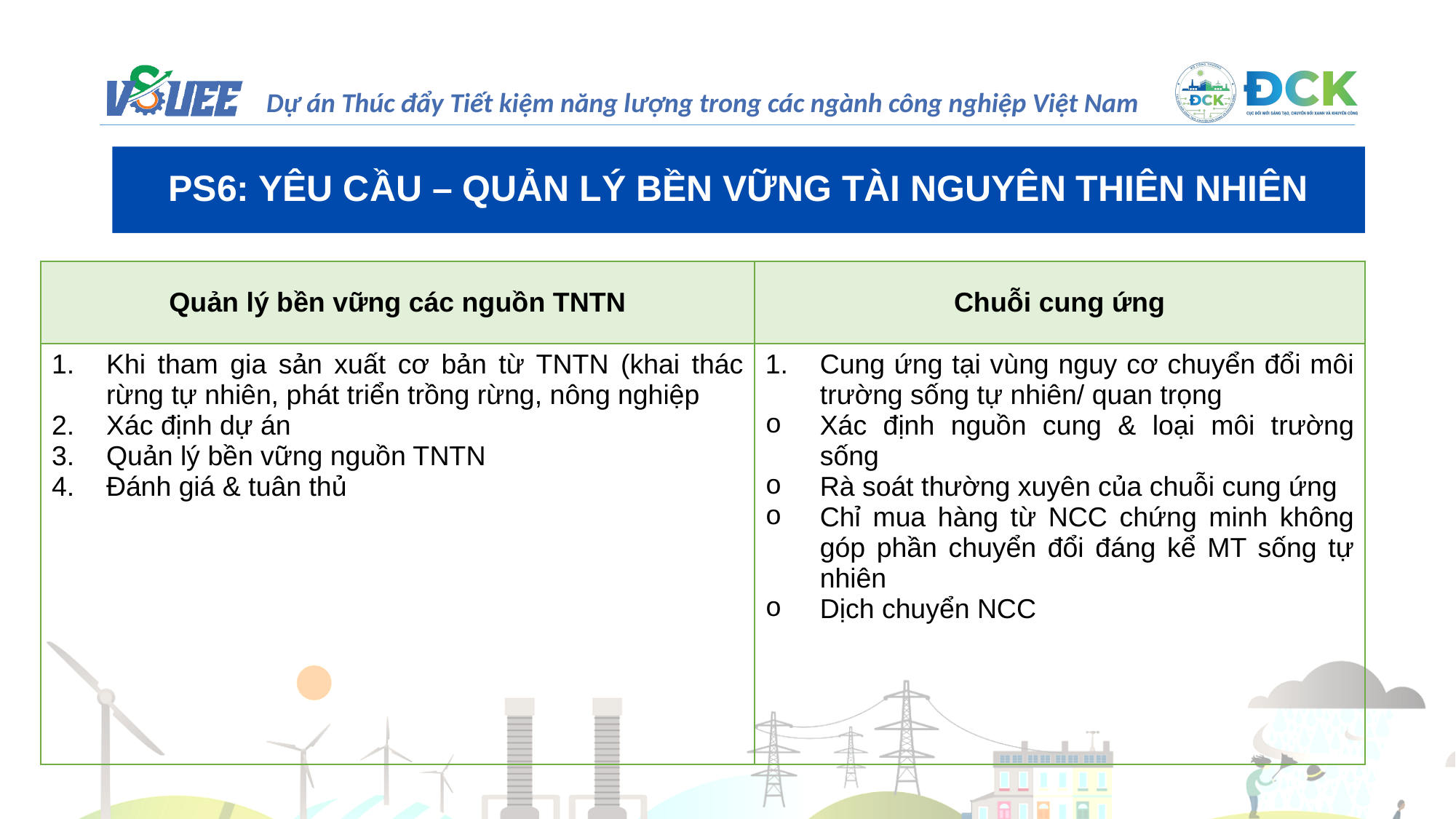

PS6: YÊU CẦU – QUẢN LÝ BỀN VỮNG TÀI NGUYÊN THIÊN NHIÊN
| Quản lý bền vững các nguồn TNTN | Chuỗi cung ứng |
| --- | --- |
| Khi tham gia sản xuất cơ bản từ TNTN (khai thác rừng tự nhiên, phát triển trồng rừng, nông nghiệp Xác định dự án Quản lý bền vững nguồn TNTN Đánh giá & tuân thủ | Cung ứng tại vùng nguy cơ chuyển đổi môi trường sống tự nhiên/ quan trọng Xác định nguồn cung & loại môi trường sống Rà soát thường xuyên của chuỗi cung ứng Chỉ mua hàng từ NCC chứng minh không góp phần chuyển đổi đáng kể MT sống tự nhiên Dịch chuyển NCC |